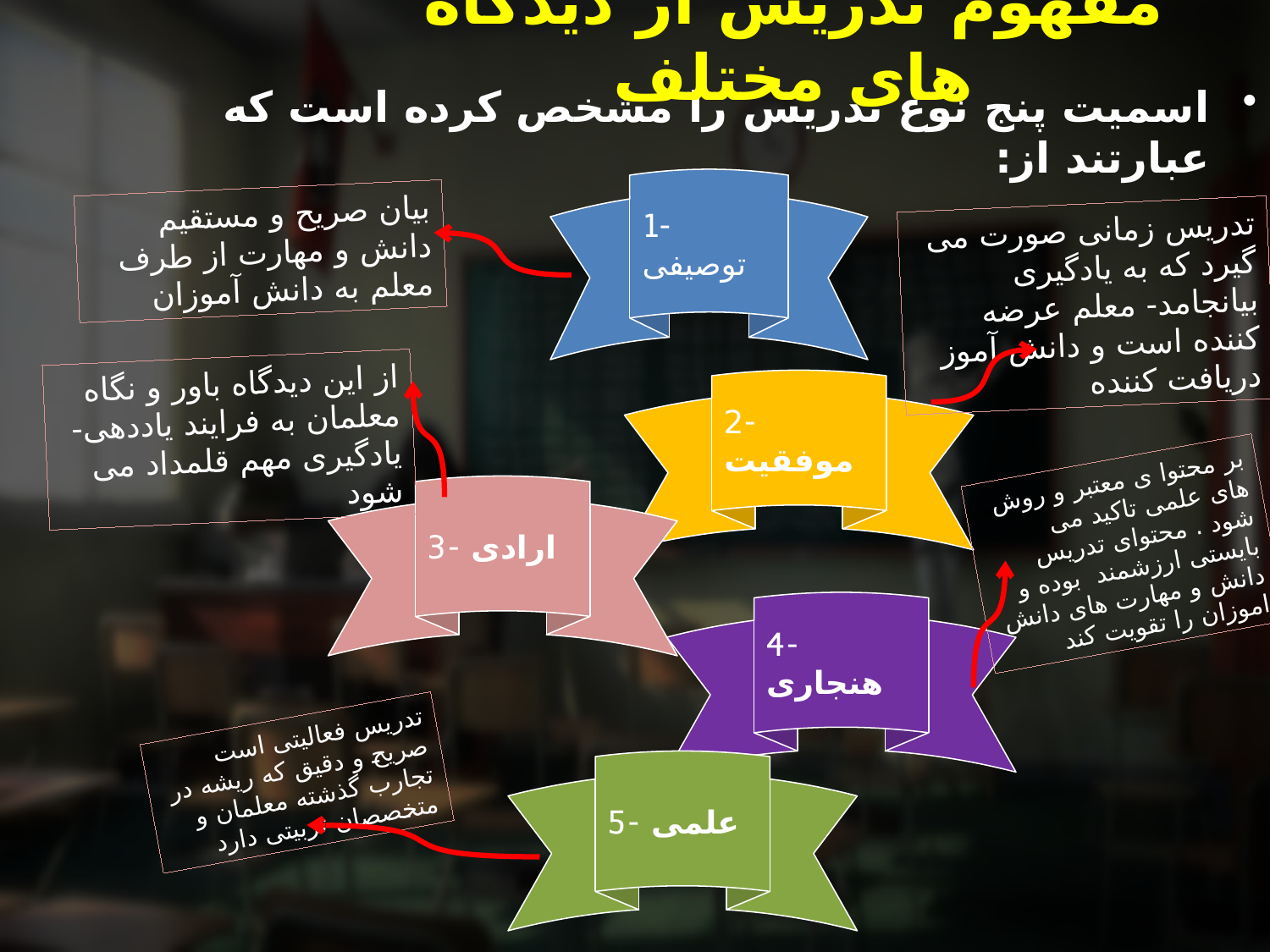

مفهوم تدریس از دیدگاه های مختلف
اسمیت پنج نوع تدریس را مشخص کرده است که عبارتند از:
1- توصیفی
بیان صریح و مستقیم دانش و مهارت از طرف معلم به دانش آموزان
تدریس زمانی صورت می گیرد که به یادگیری بیانجامد- معلم عرضه کننده است و دانش آموز دریافت کننده
از این دیدگاه باور و نگاه معلمان به فرایند یاددهی- یادگیری مهم قلمداد می شود
2- موفقیت
بر محتوا ی معتبر و روش های علمی تاکید می شود . محتوای تدریس بایستی ارزشمند  بوده و دانش و مهارت های دانش اموزان را تقویت کند
3- ارادی
4- هنجاری
تدریس فعالیتی است صریح و دقیق که ریشه در تجارب گذشته معلمان و متخصصان تربیتی دارد
5- علمی